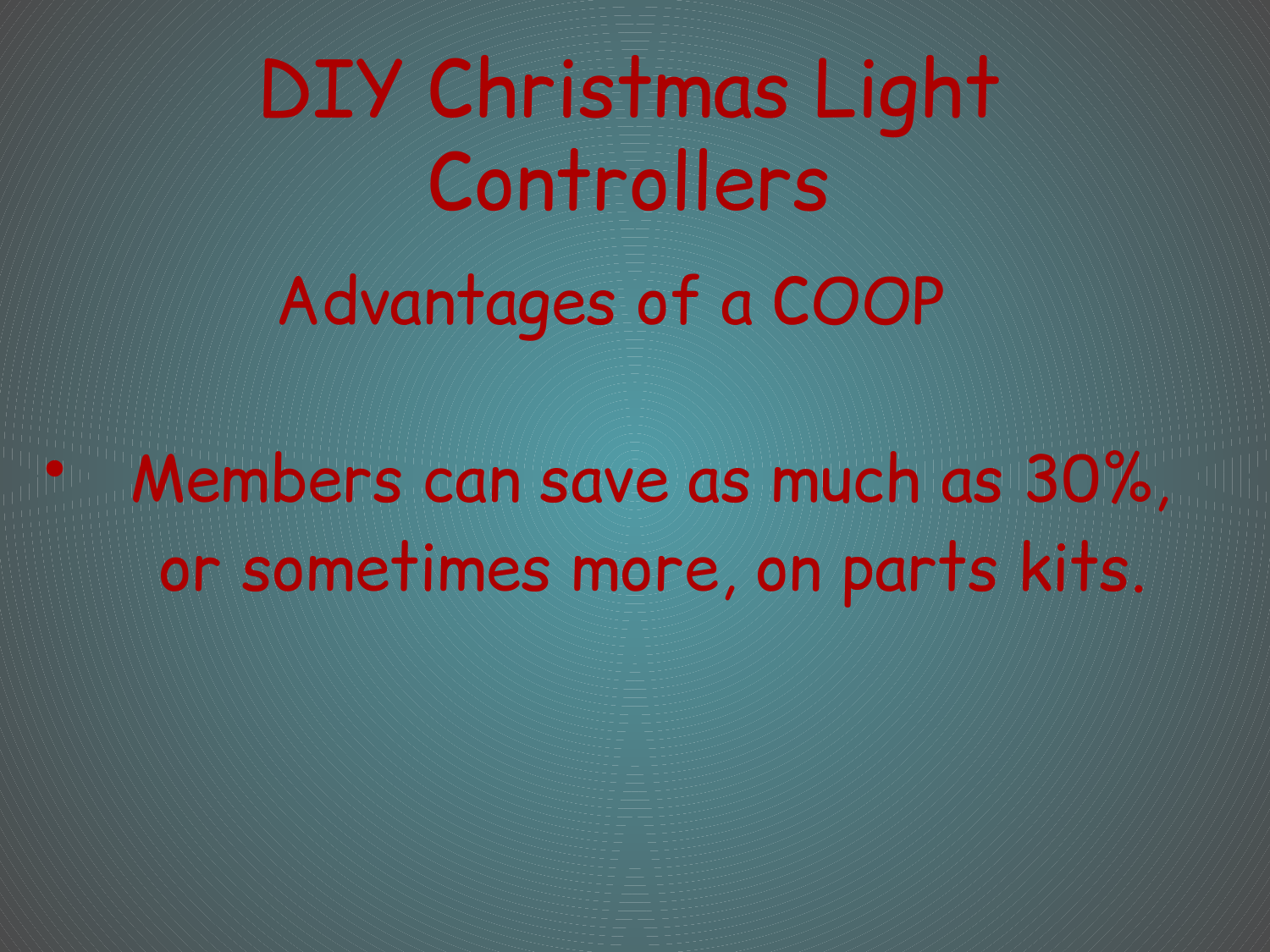

# DIY Christmas Light Controllers
Advantages of a COOP

  Members can save as much as 30%,
      or sometimes more, on parts kits.

10